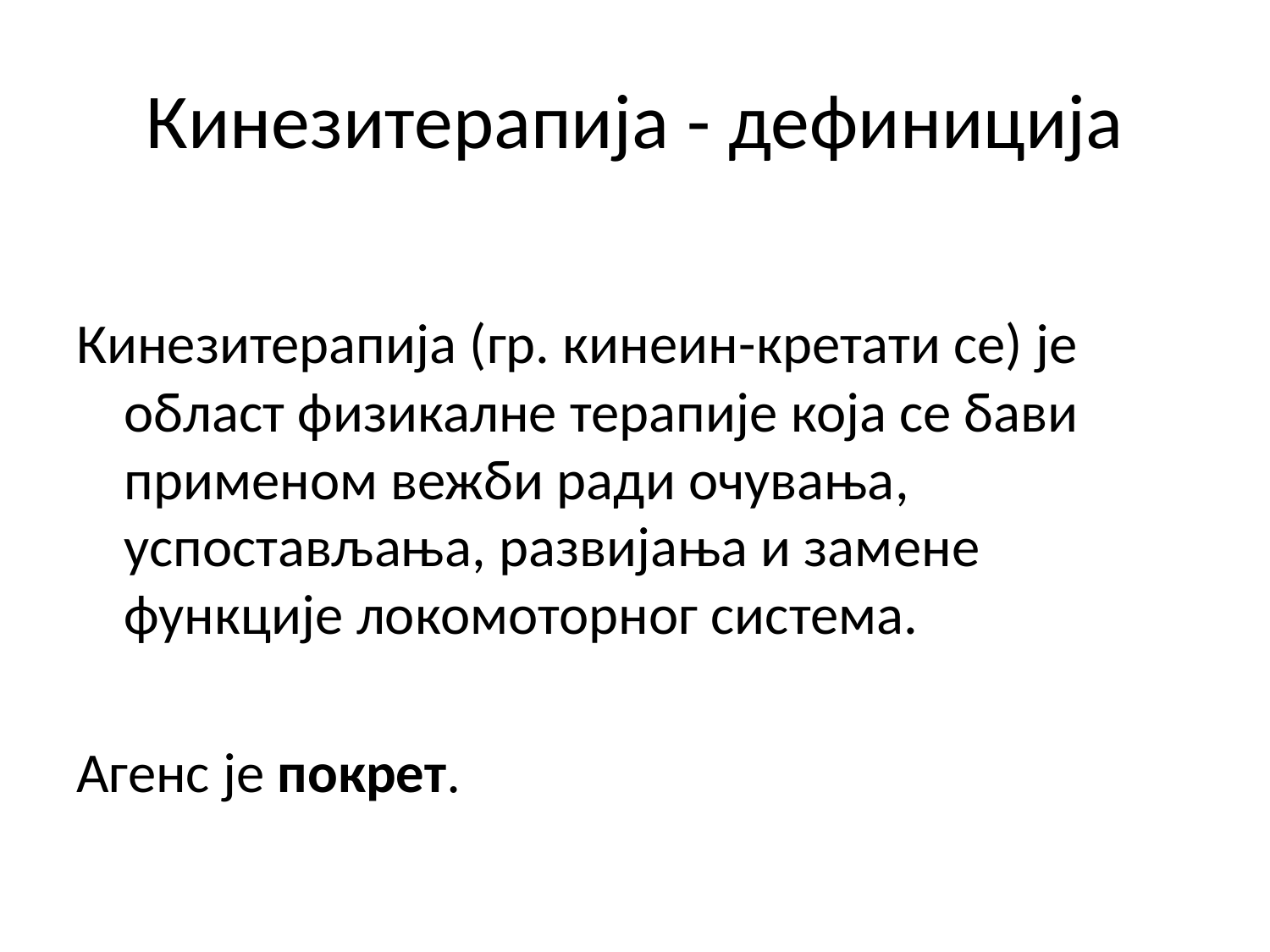

# Кинезитерапија - дефиниција

Кинезитерапија (гр. кинеин-кретати се) је област физикалне терапије која се бави применом вежби ради очувања, успостављања, развијања и замене функције локомоторног система.

Агенс је покрет.